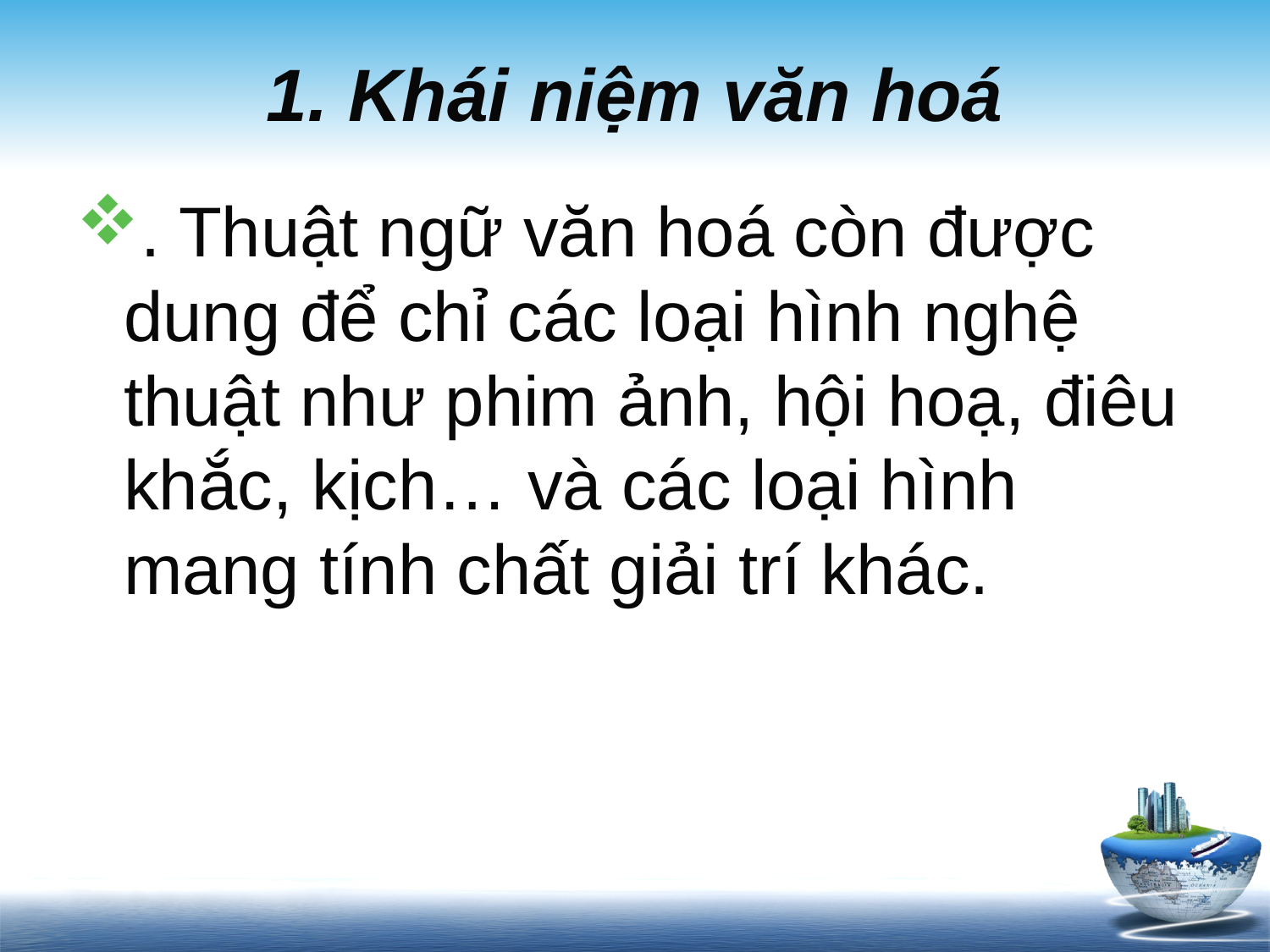

# 1. Khái niệm văn hoá
. Thuật ngữ văn hoá còn được dung để chỉ các loại hình nghệ thuật như phim ảnh, hội hoạ, điêu khắc, kịch… và các loại hình mang tính chất giải trí khác.